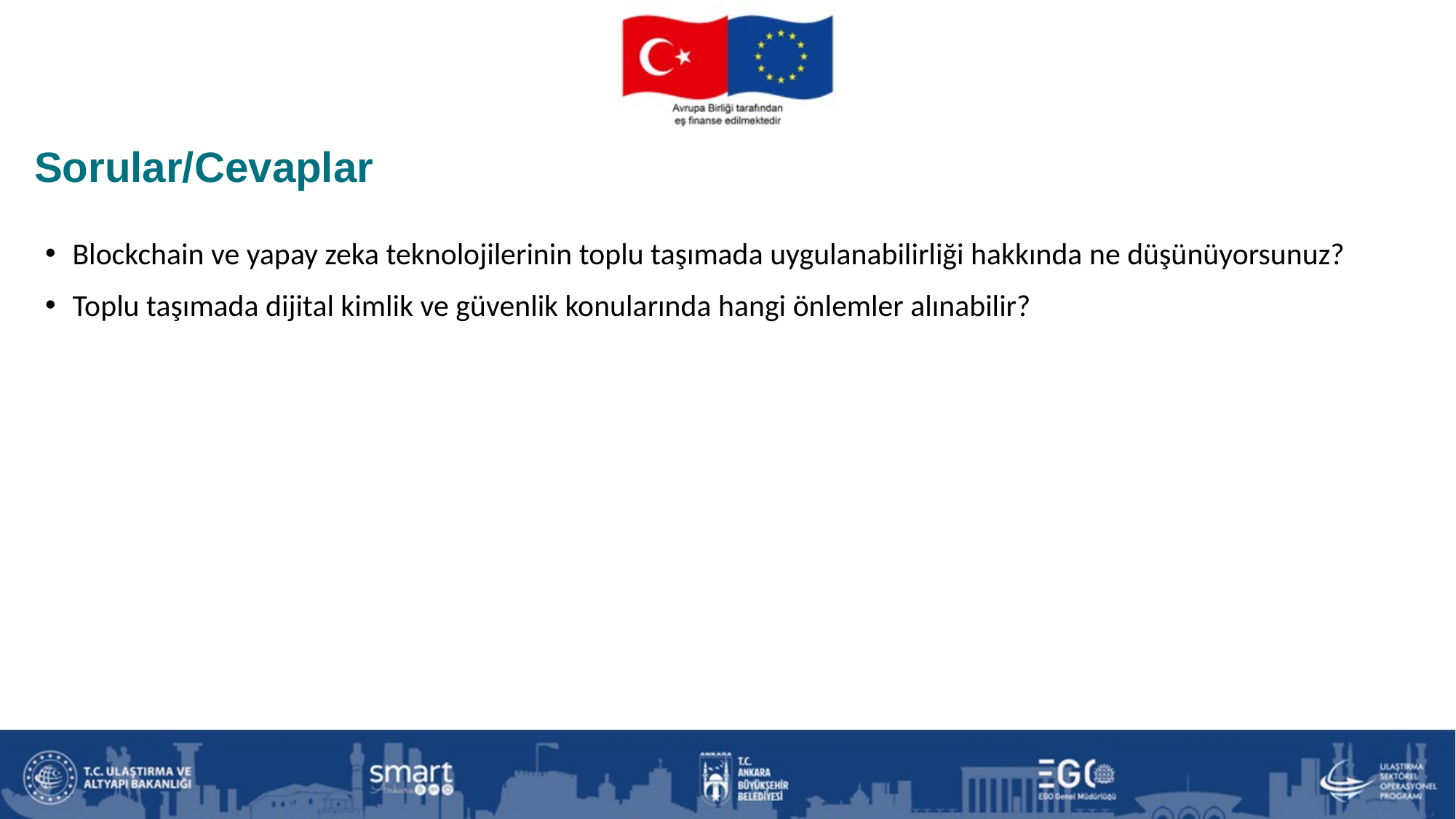

Sorular/Cevaplar

Blockchain ve yapay zeka teknolojilerinin toplu taşımada uygulanabilirliği hakkında ne düşünüyorsunuz?
Toplu taşımada dijital kimlik ve güvenlik konularında hangi önlemler alınabilir?